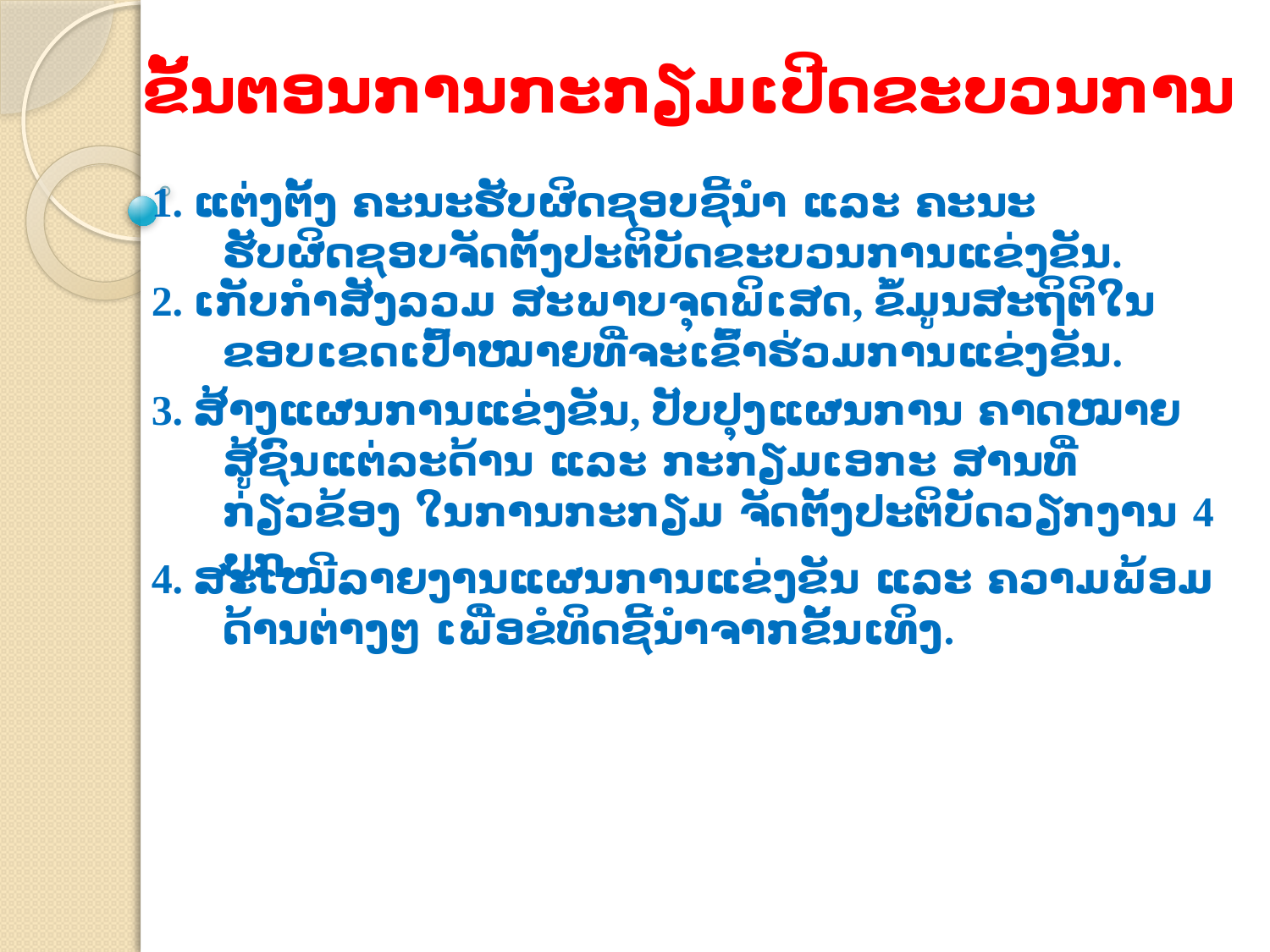

# ຂັ້ນຕອນການກະກຽມເປີດຂະບວນການ

1. ແຕ່ງຕັ້ງ ຄະນະຮັບຜິດຊອບຊີ້ນໍາ ແລະ ຄະນະຮັບຜິດຊອບຈັດຕັ້ງປະຕິບັດຂະບວນການແຂ່ງຂັນ.
2. ເກັບກໍາສັງລວມ ສະພາບຈຸດພິເສດ, ຂໍ້ມູນສະຖິຕິໃນຂອບເຂດເປົ້າໝາຍທີ່ຈະເຂົ້າຮ່ວມການແຂ່ງຂັນ.
3. ສ້າງແຜນການແຂ່ງຂັນ, ປັບປຸງແຜນການ ຄາດໝາຍສູ້ຊົນແຕ່ລະດ້ານ ແລະ ກະກຽມເອກະ ສານທີ່ກ່ຽວຂ້ອງ ໃນການກະກຽມ ຈັດຕັ້ງປະຕິບັດວຽກງານ 4 ບຸກ.
4. ສະເໜີລາຍງານແຜນການແຂ່ງຂັນ ແລະ ຄວາມພ້ອມດ້ານຕ່າງໆ ເພື່ອຂໍທິດຊີ້ນໍາຈາກຂັ້ນເທິງ.